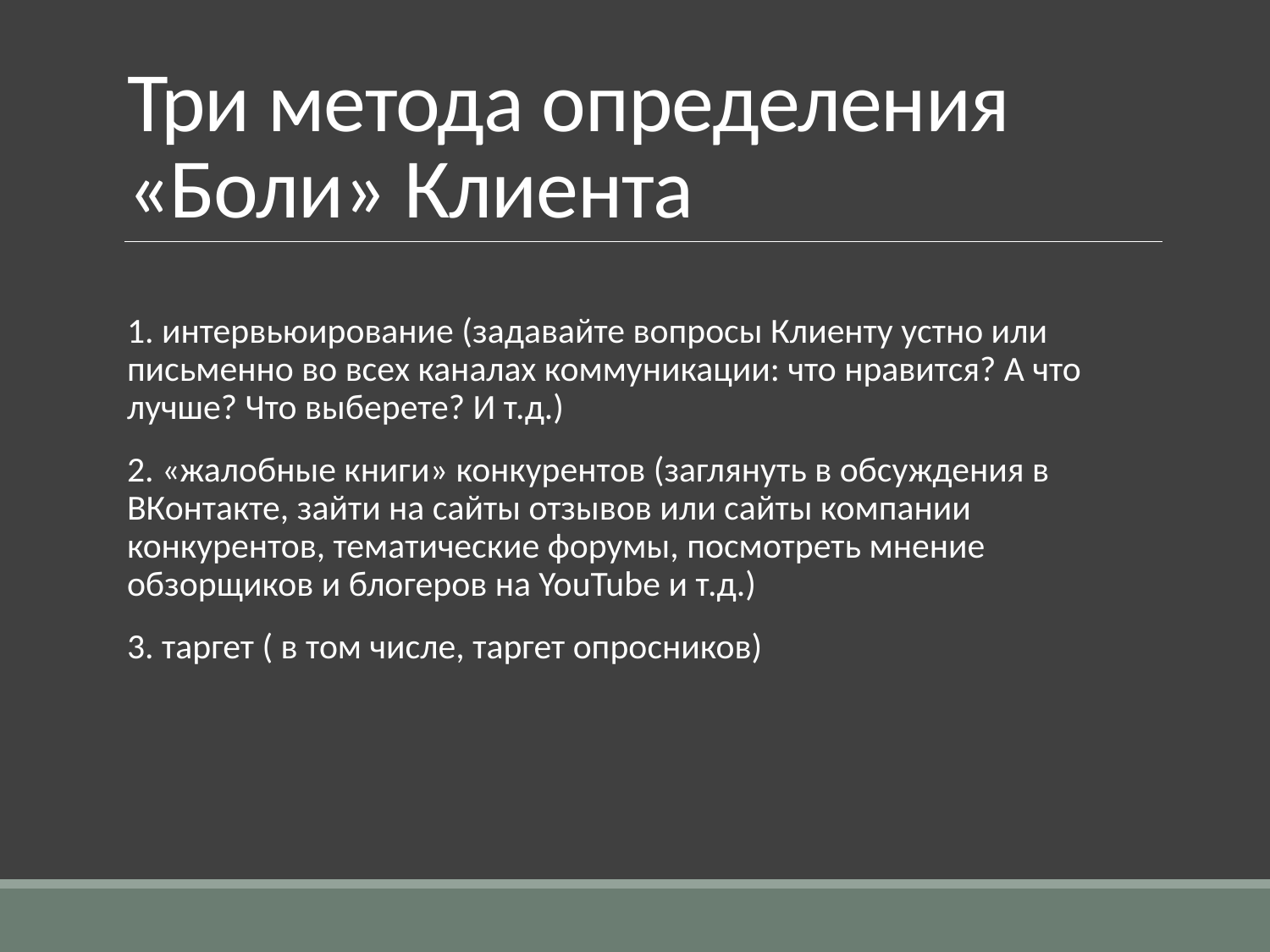

# Три метода определения «Боли» Клиента
1. интервьюирование (задавайте вопросы Клиенту устно или письменно во всех каналах коммуникации: что нравится? А что лучше? Что выберете? И т.д.)
2. «жалобные книги» конкурентов (заглянуть в обсуждения в ВКонтакте, зайти на сайты отзывов или сайты компании конкурентов, тематические форумы, посмотреть мнение обзорщиков и блогеров на YouTube и т.д.)
3. таргет ( в том числе, таргет опросников)